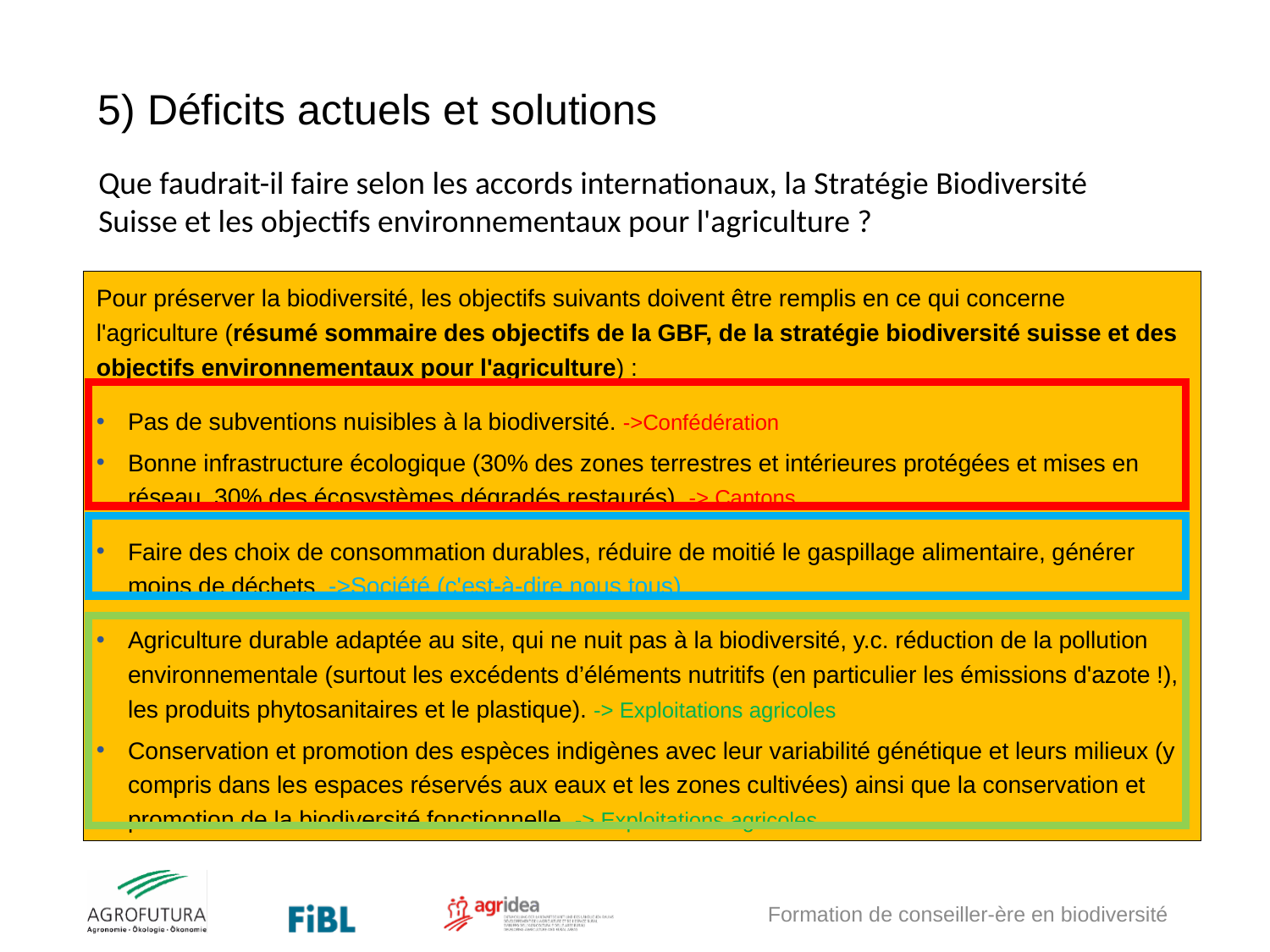

# 5) Déficits actuels et solutions
Que faudrait-il faire selon les accords internationaux, la Stratégie Biodiversité Suisse et les objectifs environnementaux pour l'agriculture ?
Pour préserver la biodiversité, les objectifs suivants doivent être remplis en ce qui concerne l'agriculture (résumé sommaire des objectifs de la GBF, de la stratégie biodiversité suisse et des objectifs environnementaux pour l'agriculture) :
Pas de subventions nuisibles à la biodiversité. ->Confédération
Bonne infrastructure écologique (30% des zones terrestres et intérieures protégées et mises en réseau, 30% des écosystèmes dégradés restaurés). -> Cantons
Faire des choix de consommation durables, réduire de moitié le gaspillage alimentaire, générer moins de déchets. ->Société (c'est-à-dire nous tous)
Agriculture durable adaptée au site, qui ne nuit pas à la biodiversité, y.c. réduction de la pollution environnementale (surtout les excédents d’éléments nutritifs (en particulier les émissions d'azote !), les produits phytosanitaires et le plastique). -> Exploitations agricoles
Conservation et promotion des espèces indigènes avec leur variabilité génétique et leurs milieux (y compris dans les espaces réservés aux eaux et les zones cultivées) ainsi que la conservation et promotion de la biodiversité fonctionnelle. -> Exploitations agricoles

Formation de conseiller-ère en biodiversité